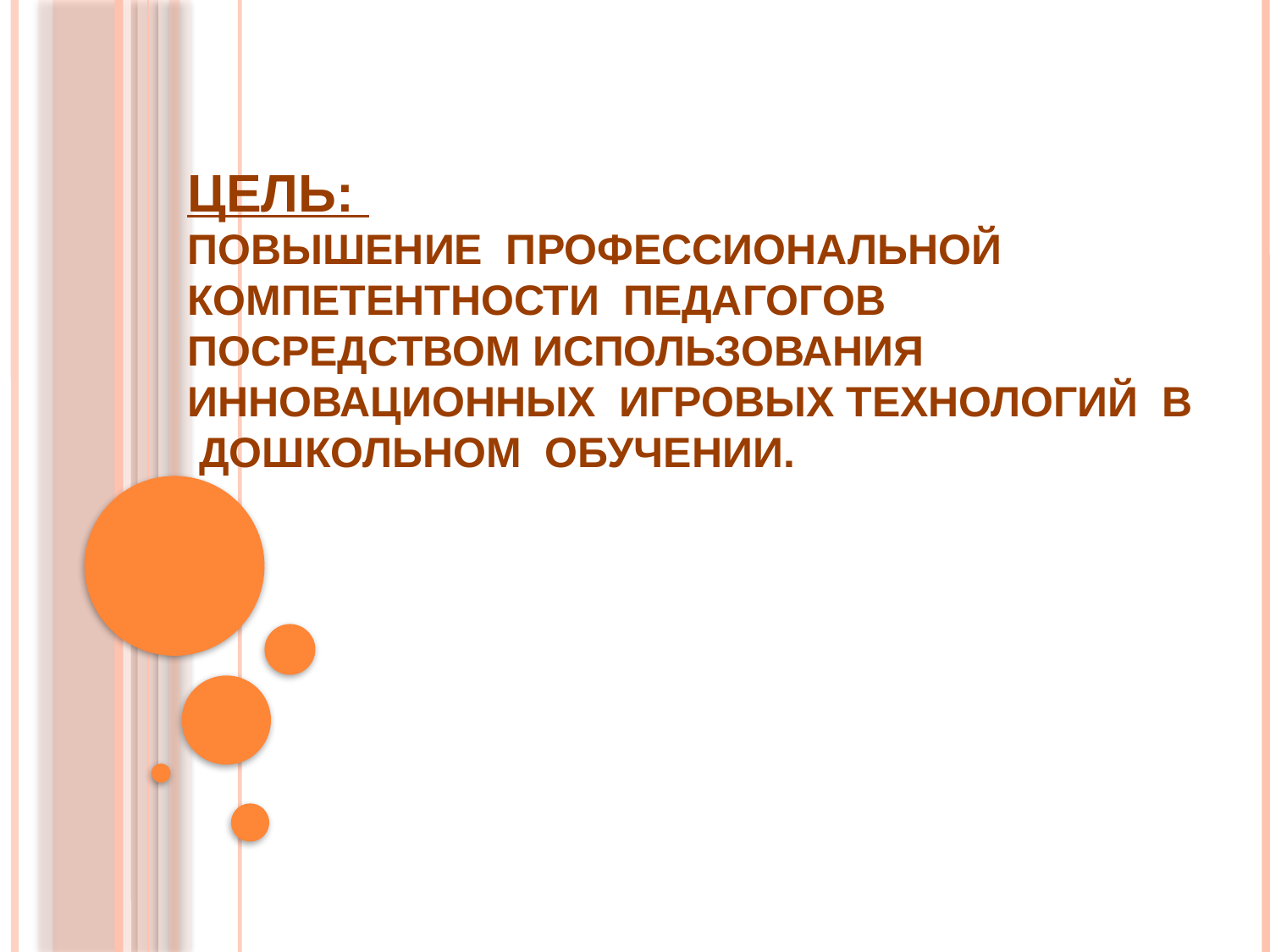

# Цель: Повышение  профессиональной компетентности  педагогов  посредством использования  инновационных  игровых технологий  в  дошкольном  обучении.